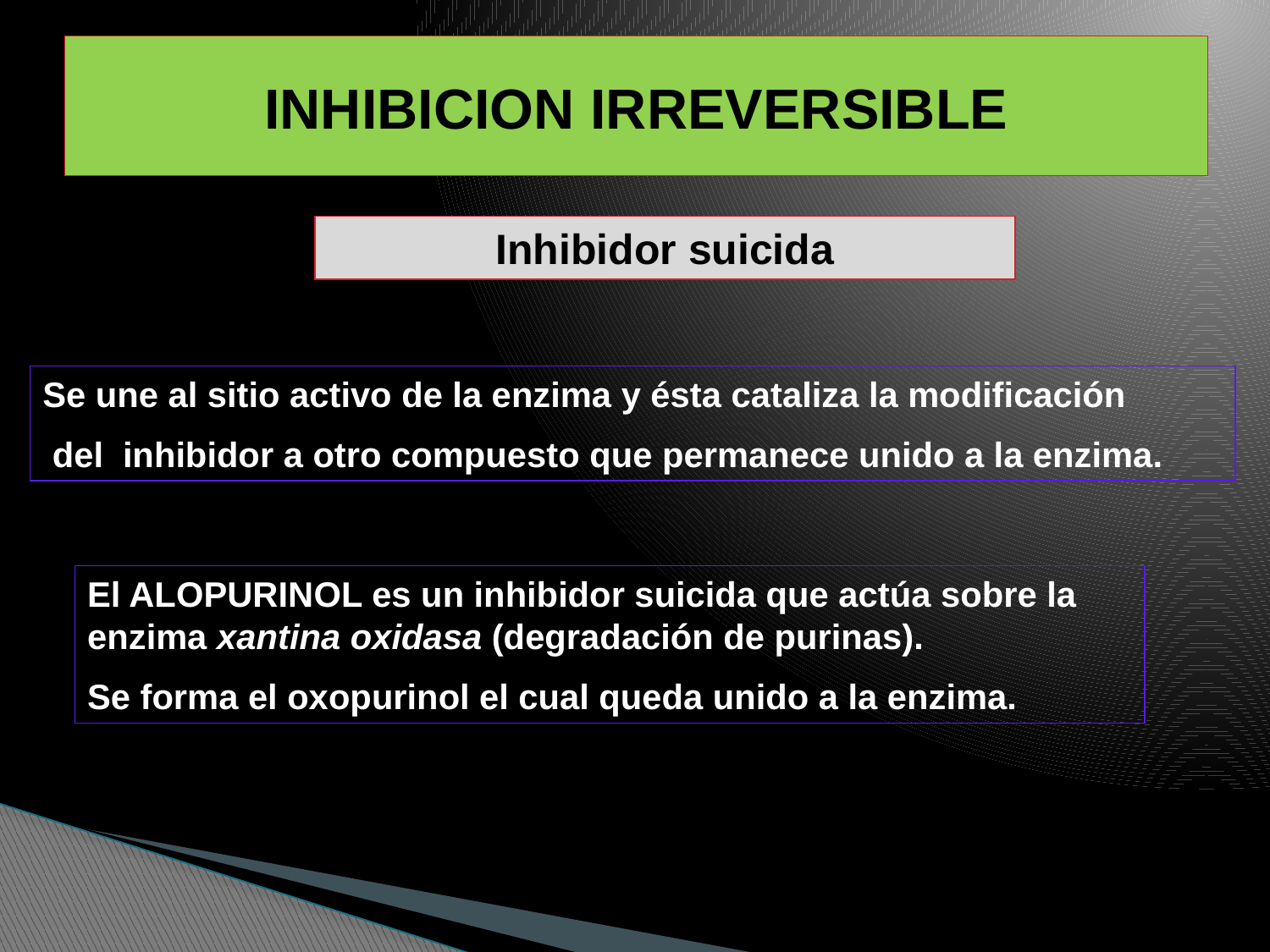

# INHIBICION IRREVERSIBLE
Inhibidor suicida
Se une al sitio activo de la enzima y ésta cataliza la modificación
 del  inhibidor a otro compuesto que permanece unido a la enzima.
El ALOPURINOL es un inhibidor suicida que actúa sobre la enzima xantina oxidasa (degradación de purinas).
Se forma el oxopurinol el cual queda unido a la enzima.